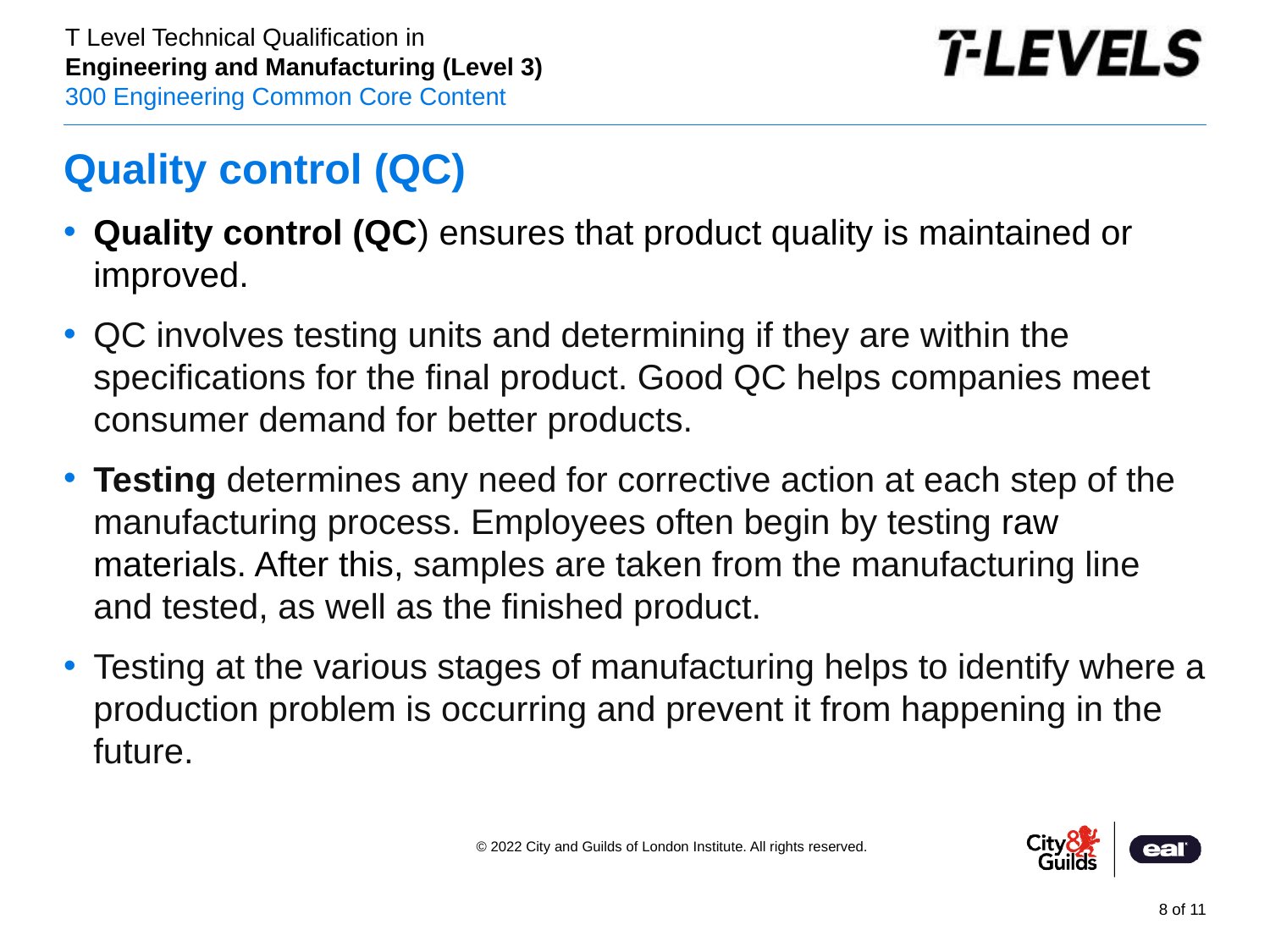

# Quality control (QC)
Quality control (QC) ensures that product quality is maintained or improved.
QC involves testing units and determining if they are within the specifications for the final product. Good QC helps companies meet consumer demand for better products.
Testing determines any need for corrective action at each step of the manufacturing process. Employees often begin by testing raw materials. After this, samples are taken from the manufacturing line and tested, as well as the finished product.
Testing at the various stages of manufacturing helps to identify where a production problem is occurring and prevent it from happening in the future.